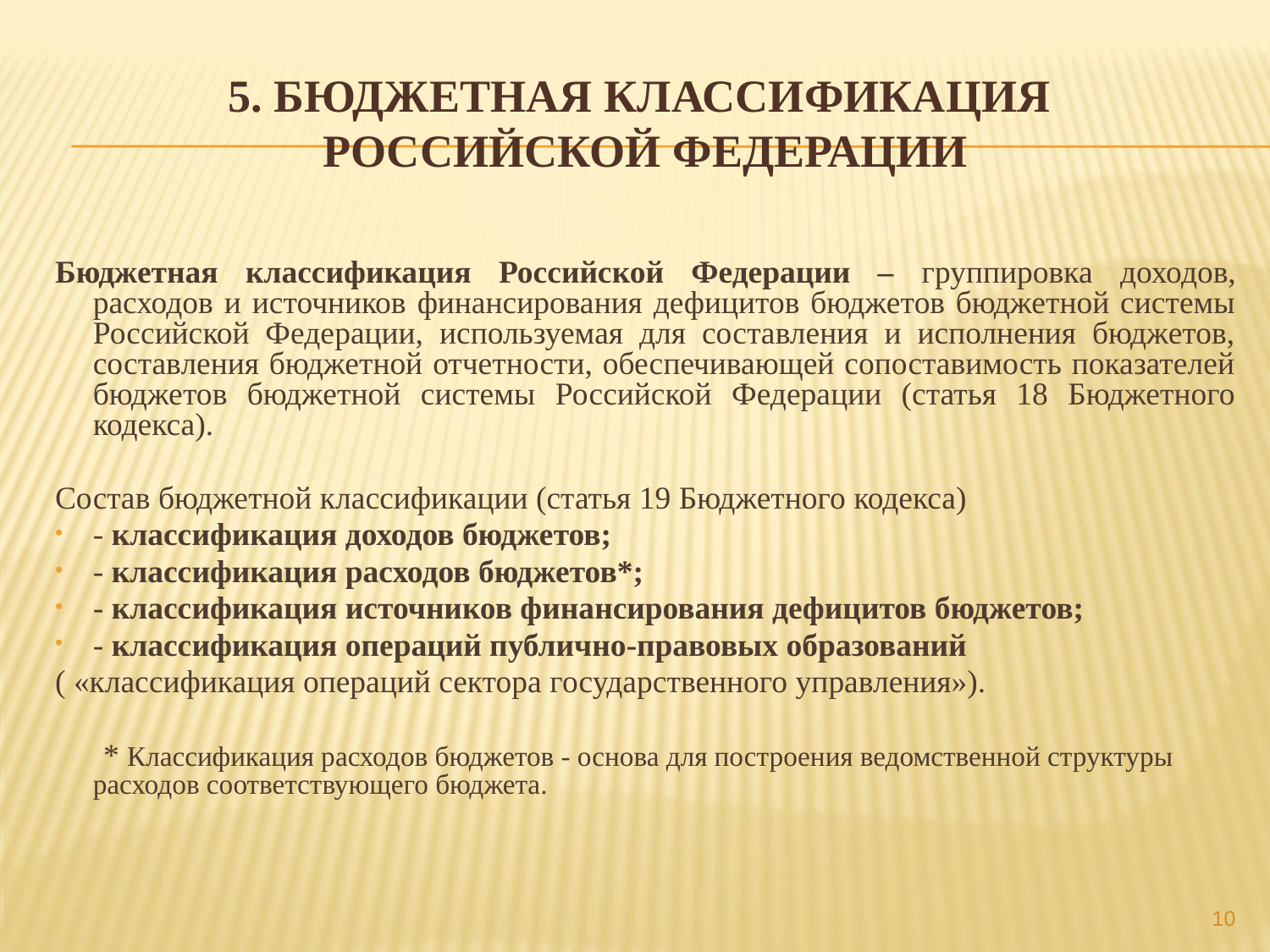

# 5. БЮДЖЕТНАЯ КЛАССИФИКАЦИЯ РОССИЙСКОЙ ФЕДЕРАЦИИ

Бюджетная классификация Российской Федерации – группировка доходов, расходов и источников финансирования дефицитов бюджетов бюджетной системы Российской Федерации, используемая для составления и исполнения бюджетов, составления бюджетной отчетности, обеспечивающей сопоставимость показателей бюджетов бюджетной системы Российской Федерации (статья 18 Бюджетного кодекса).

Состав бюджетной классификации (статья 19 Бюджетного кодекса)
- классификация доходов бюджетов;
- классификация расходов бюджетов*;
- классификация источников финансирования дефицитов бюджетов;
- классификация операций публично-правовых образований
( «классификация операций сектора государственного управления»).

      * Классификация расходов бюджетов - основа для построения ведомственной структуры расходов соответствующего бюджета.
10